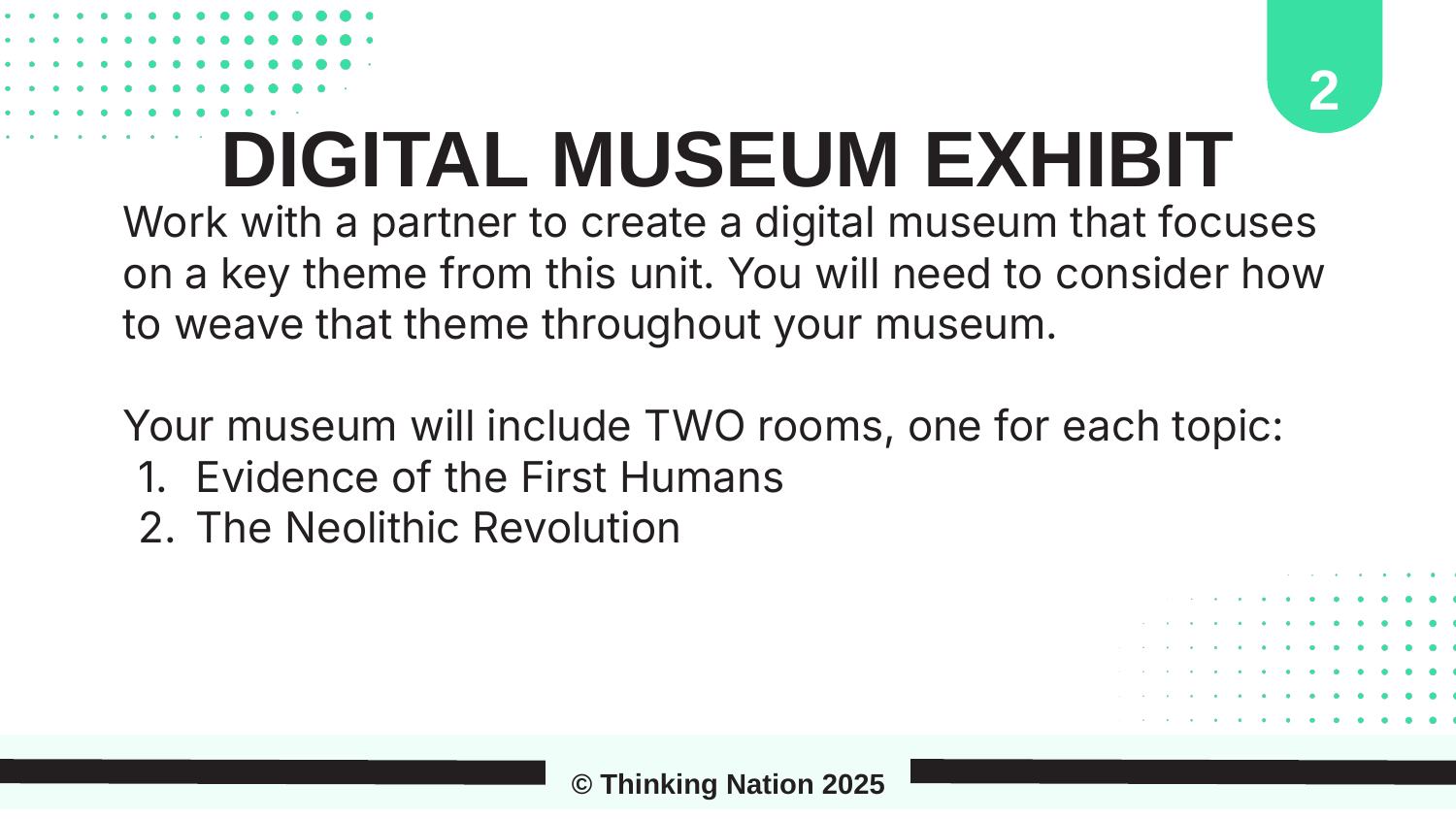

2
DIGITAL MUSEUM EXHIBIT
Work with a partner to create a digital museum that focuses on a key theme from this unit. You will need to consider how to weave that theme throughout your museum.

Your museum will include TWO rooms, one for each topic:
Evidence of the First Humans
The Neolithic Revolution

© Thinking Nation 2025